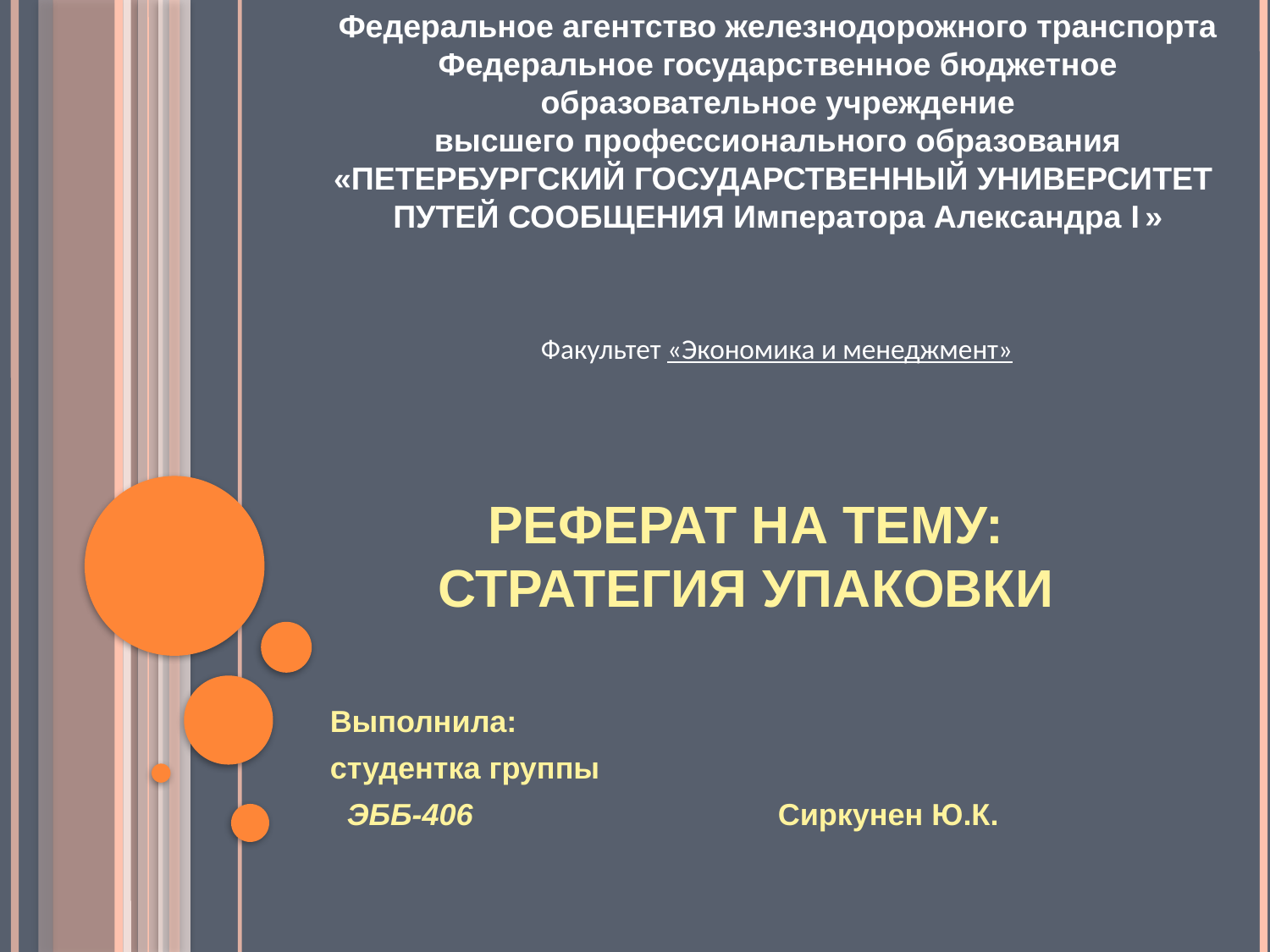

Федеральное агентство железнодорожного транспорта
Федеральное государственное бюджетное образовательное учреждение
высшего профессионального образования
«ПЕТЕРБУРГСКИЙ ГОСУДАРСТВЕННЫЙ УНИВЕРСИТЕТ
ПУТЕЙ СООБЩЕНИЯ Императора Александра I»
Факультет «Экономика и менеджмент»
# Реферат на тему: Стратегия упаковки
Выполнила:
студентка группы
  ЭББ-406                                    Сиркунен Ю.К.